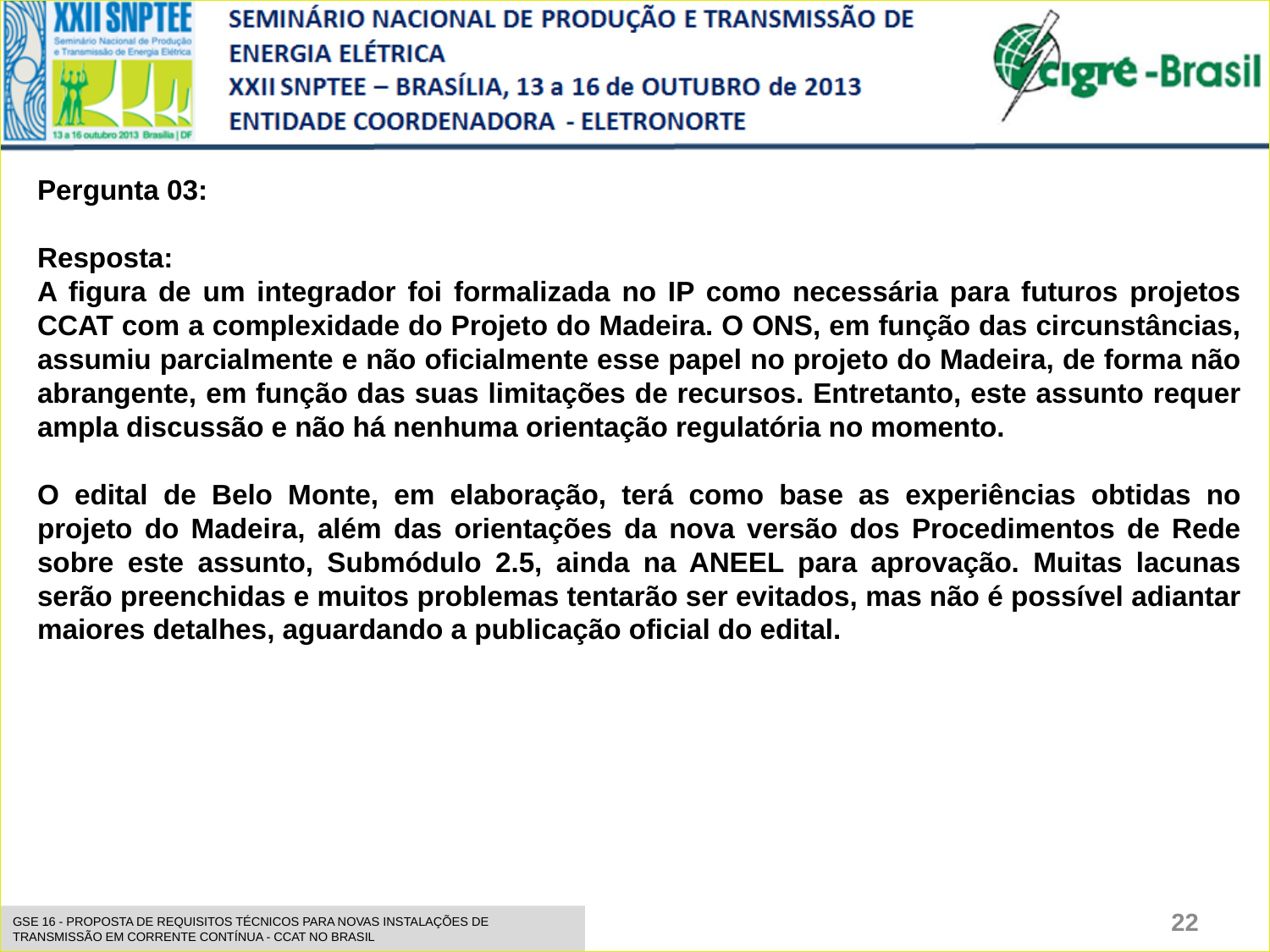

Pergunta 03:

Resposta:
A figura de um integrador foi formalizada no IP como necessária para futuros projetos CCAT com a complexidade do Projeto do Madeira. O ONS, em função das circunstâncias, assumiu parcialmente e não oficialmente esse papel no projeto do Madeira, de forma não abrangente, em função das suas limitações de recursos. Entretanto, este assunto requer ampla discussão e não há nenhuma orientação regulatória no momento.

O edital de Belo Monte, em elaboração, terá como base as experiências obtidas no projeto do Madeira, além das orientações da nova versão dos Procedimentos de Rede sobre este assunto, Submódulo 2.5, ainda na ANEEL para aprovação. Muitas lacunas serão preenchidas e muitos problemas tentarão ser evitados, mas não é possível adiantar maiores detalhes, aguardando a publicação oficial do edital.
22